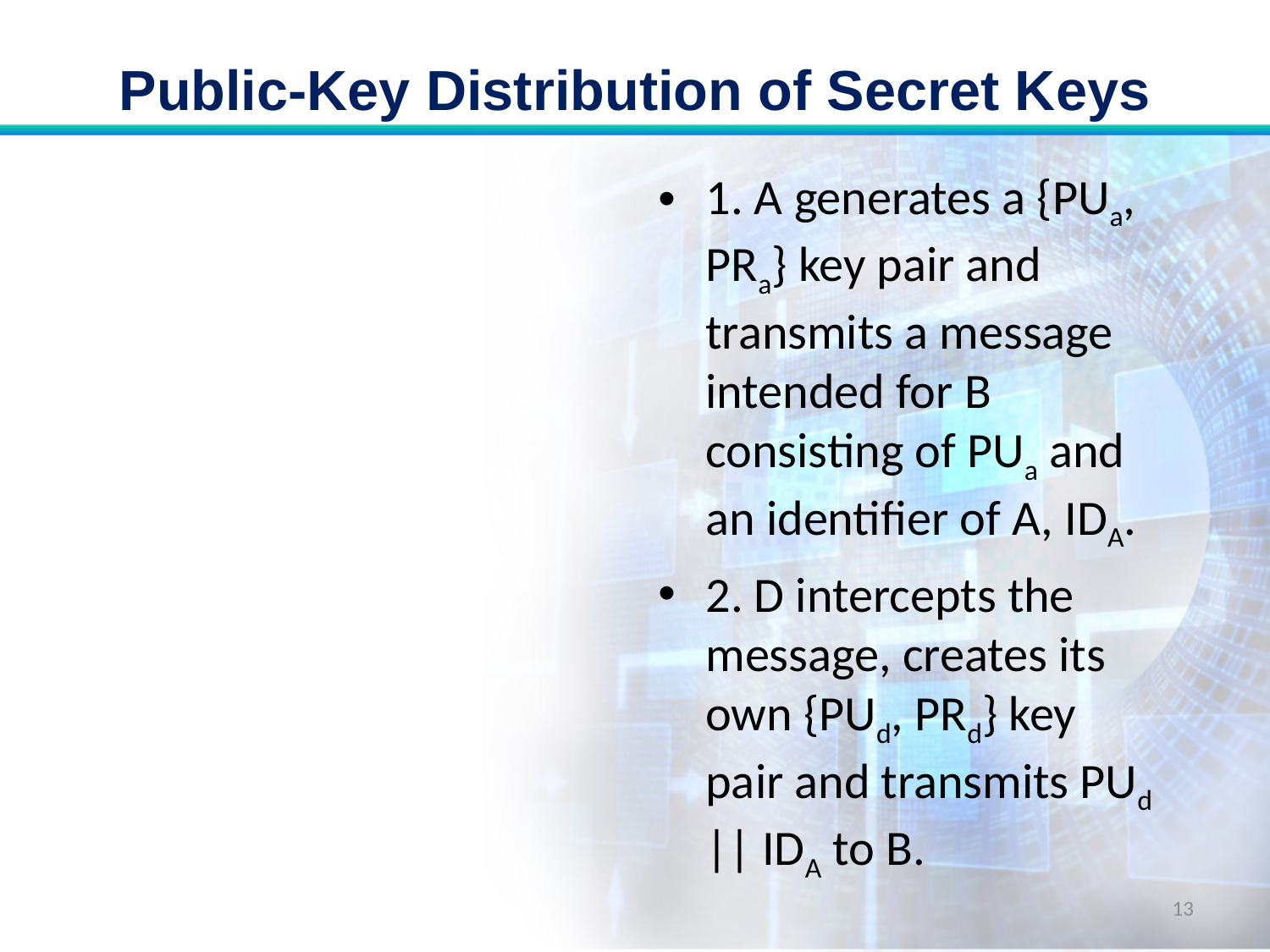

# Public-Key Distribution of Secret Keys
1. A generates a {PUa, PRa} key pair and transmits a message intended for B consisting of PUa and an identifier of A, IDA.
2. D intercepts the message, creates its own {PUd, PRd} key pair and transmits PUd || IDA to B.
13